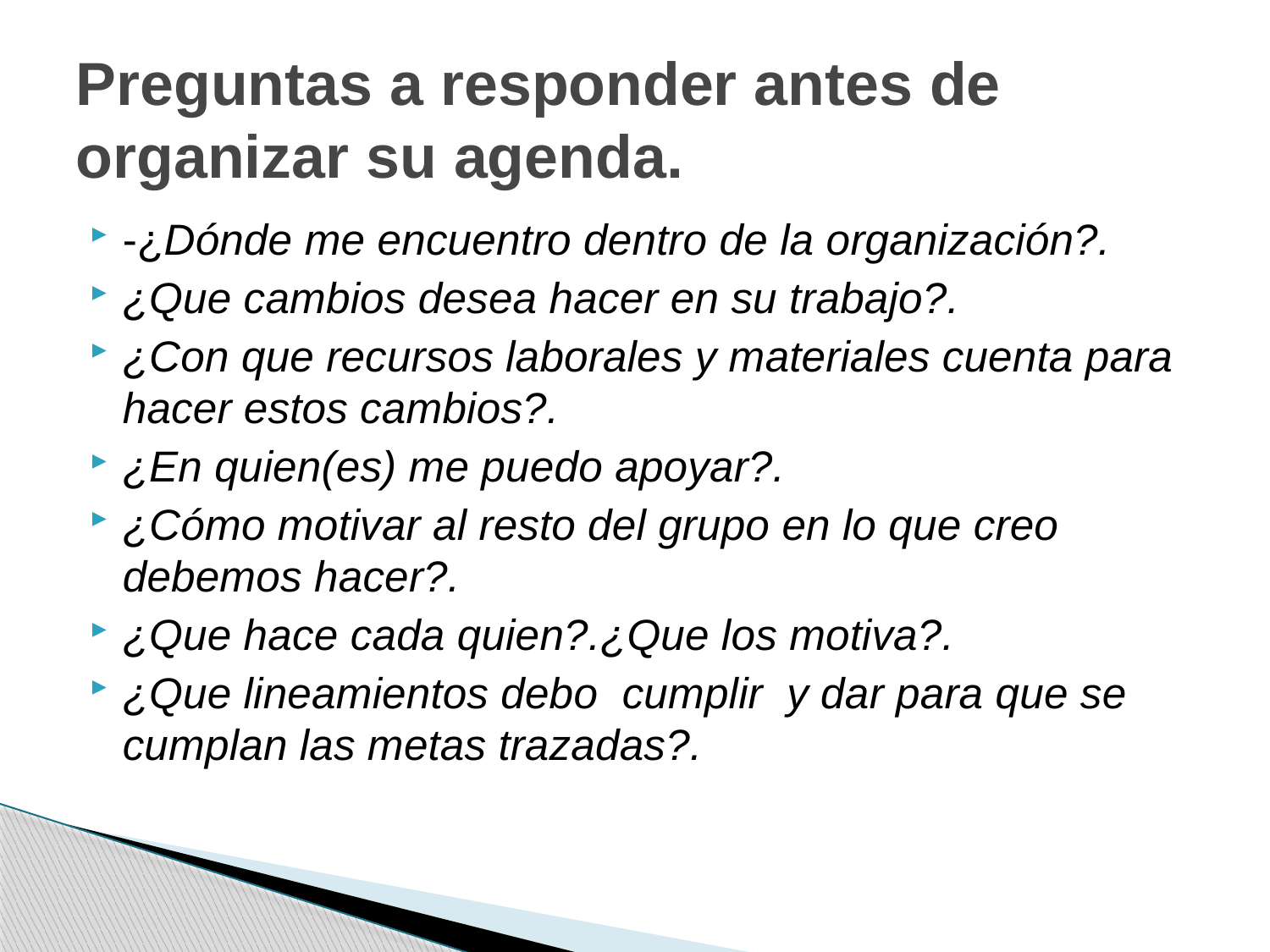

# Preguntas a responder antes de organizar su agenda.
-¿Dónde me encuentro dentro de la organización?.
¿Que cambios desea hacer en su trabajo?.
¿Con que recursos laborales y materiales cuenta para hacer estos cambios?.
¿En quien(es) me puedo apoyar?.
¿Cómo motivar al resto del grupo en lo que creo debemos hacer?.
¿Que hace cada quien?.¿Que los motiva?.
¿Que lineamientos debo  cumplir  y dar para que se cumplan las metas trazadas?.